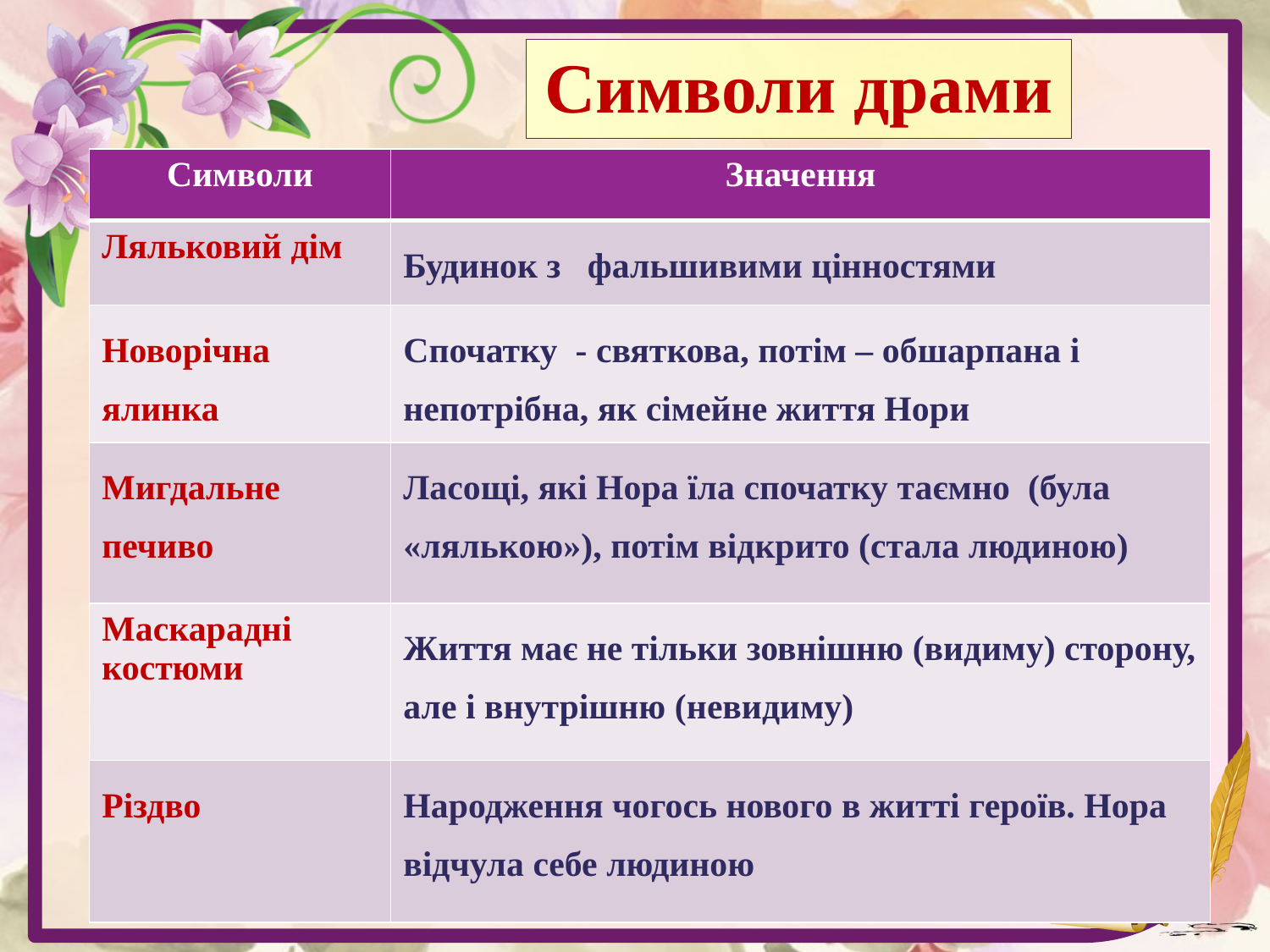

Символи драми
| Символи | Значення |
| --- | --- |
| Ляльковий дім | Будинок з фальшивими цінностями |
| Новорічна ялинка | Спочатку - святкова, потім – обшарпана і непотрібна, як сімейне життя Нори |
| Мигдальне печиво | Ласощі, які Нора їла спочатку таємно (була «лялькою»), потім відкрито (стала людиною) |
| Маскарадні костюми | Життя має не тільки зовнішню (видиму) сторону, але і внутрішню (невидиму) |
| Різдво | Народження чогось нового в житті героїв. Нора відчула себе людиною |